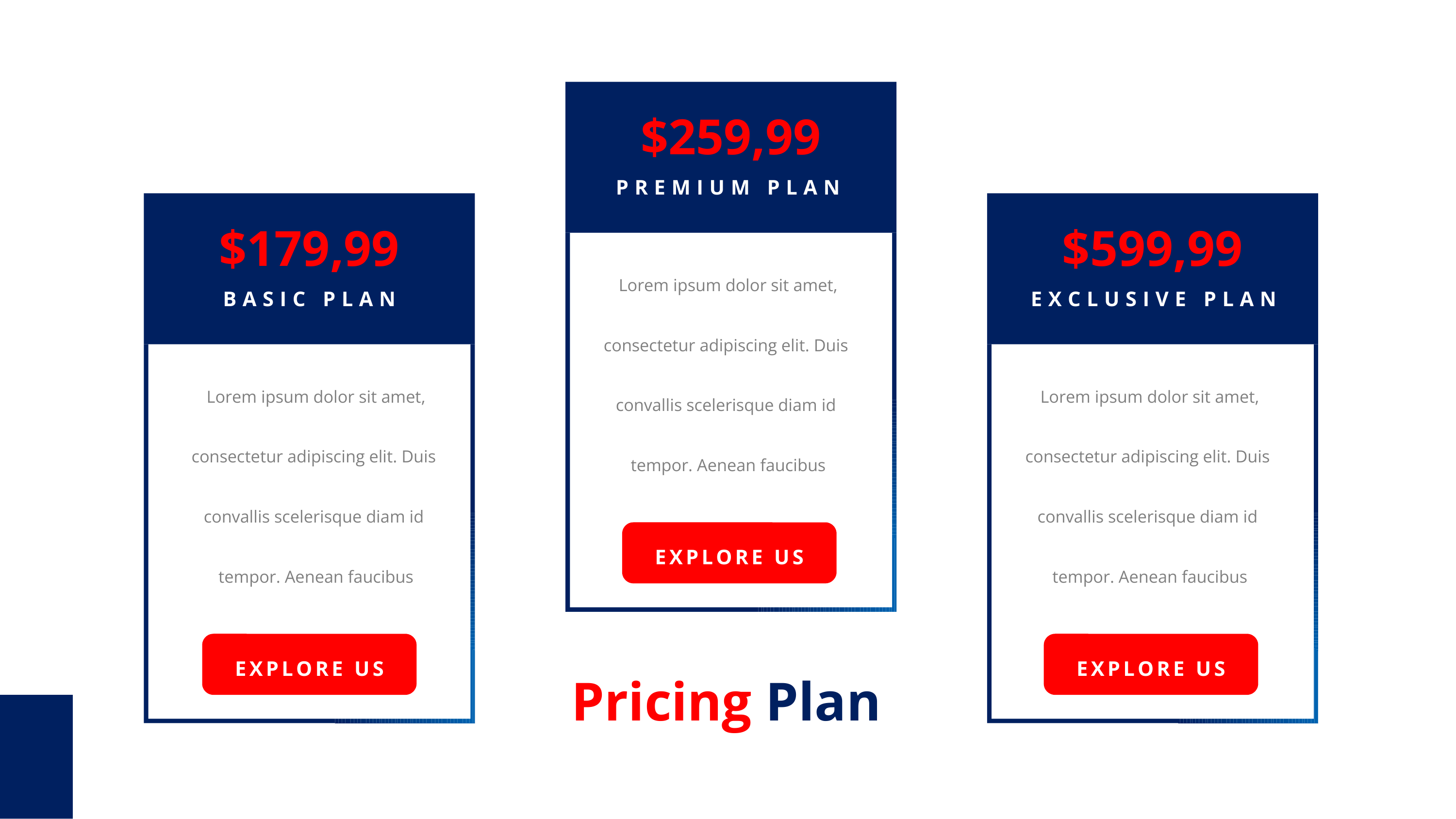

PREMIUM PLAN

$259,99
EXCLUSIVE PLAN
BASIC PLAN

$179,99
$599,99
X
X
Lorem ipsum dolor sit amet,

consectetur adipiscing elit. Duis

convallis scelerisque diam id

tempor. Aenean faucibus
X
X
X
X
Lorem ipsum dolor sit amet,

consectetur adipiscing elit. Duis

convallis scelerisque diam id

tempor. Aenean faucibus
Lorem ipsum dolor sit amet,

consectetur adipiscing elit. Duis

convallis scelerisque diam id

tempor. Aenean faucibus

EXPLORE US

EXPLORE US

EXPLORE US
Pricing Plan